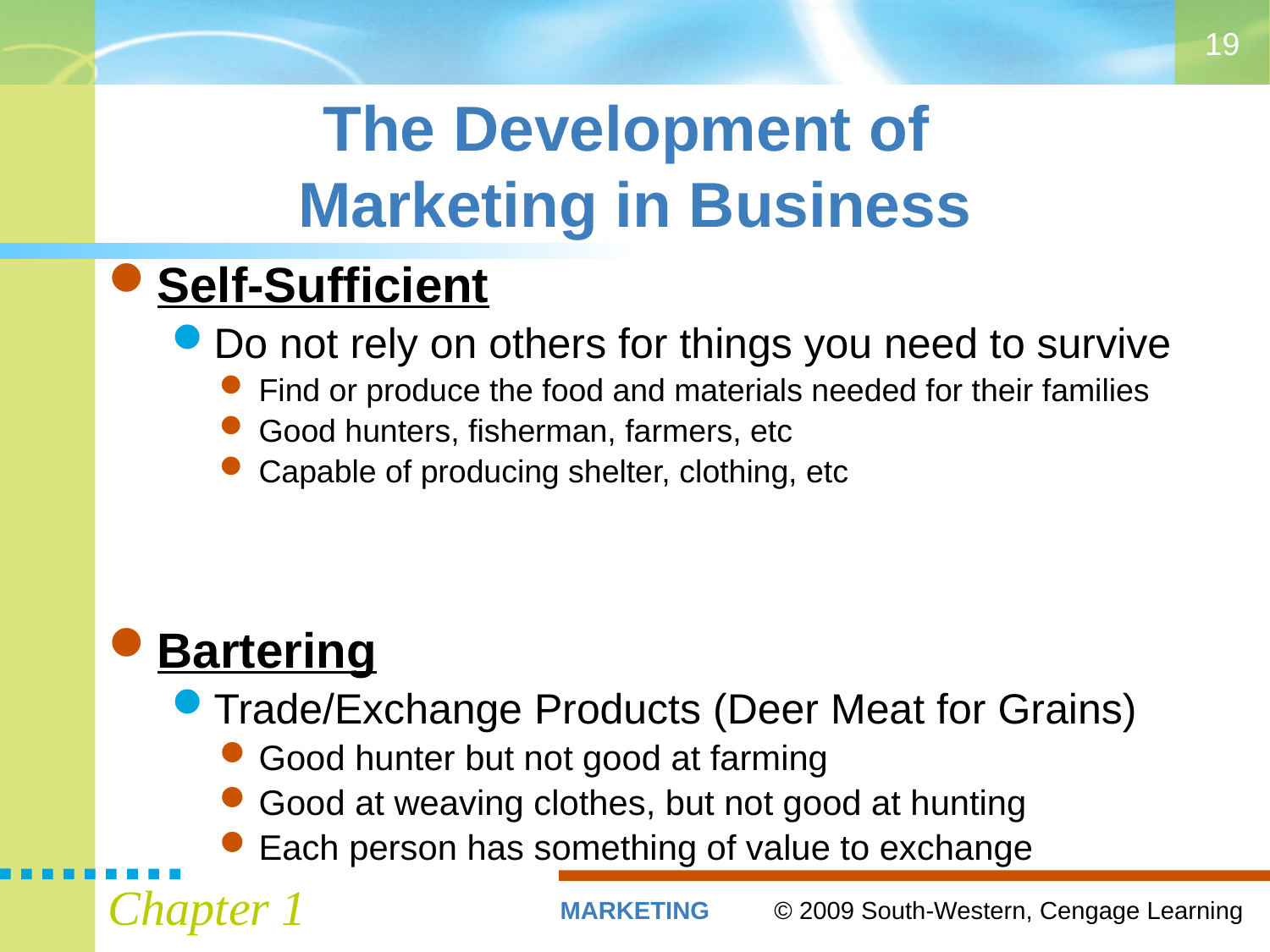

19
# The Development of Marketing in Business
Self-Sufficient
Do not rely on others for things you need to survive
Find or produce the food and materials needed for their families
Good hunters, fisherman, farmers, etc
Capable of producing shelter, clothing, etc

Bartering
Trade/Exchange Products (Deer Meat for Grains)
Good hunter but not good at farming
Good at weaving clothes, but not good at hunting
Each person has something of value to exchange
Chapter 1